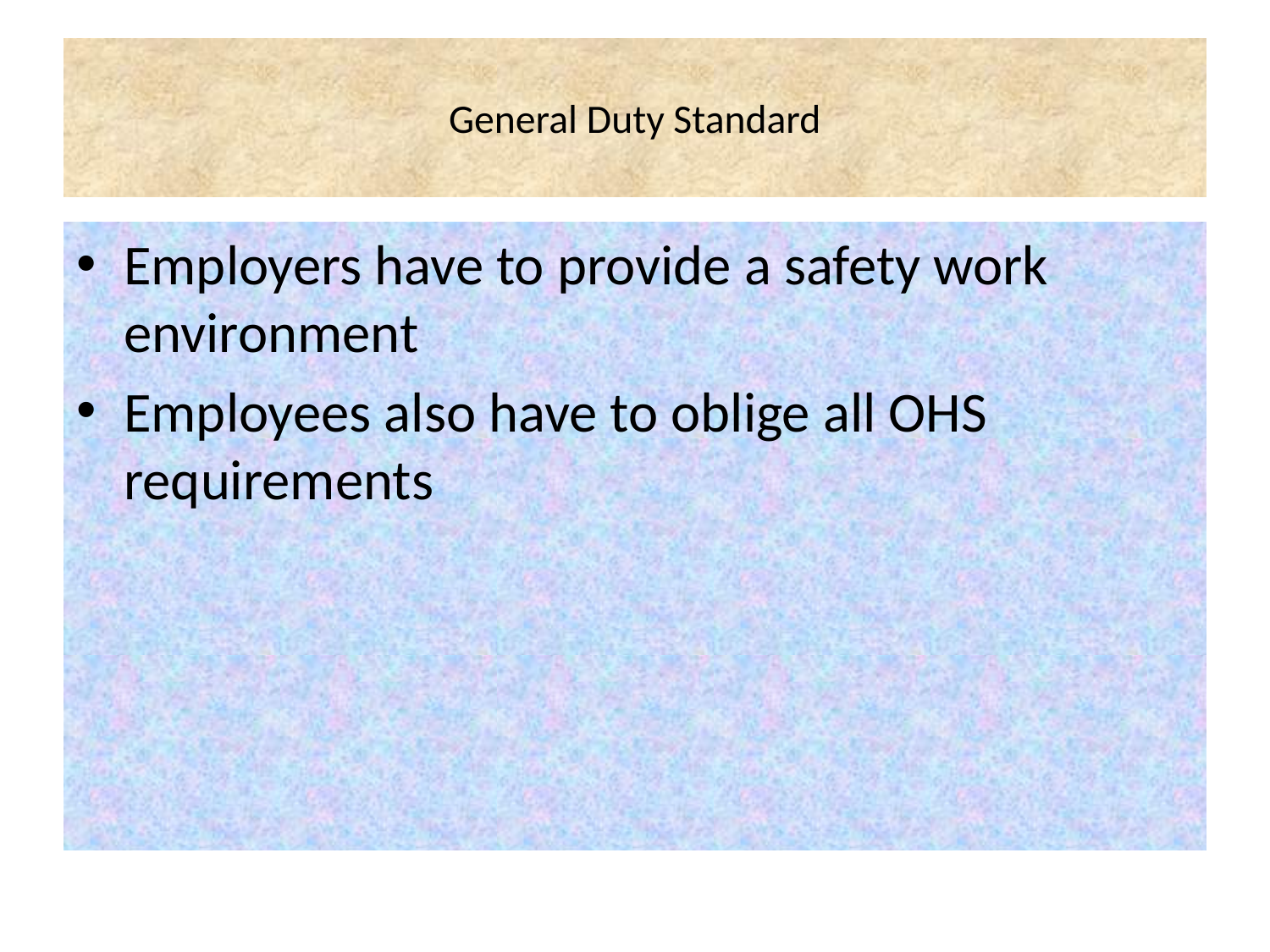

# General Duty Standard
Employers have to provide a safety work environment
Employees also have to oblige all OHS requirements